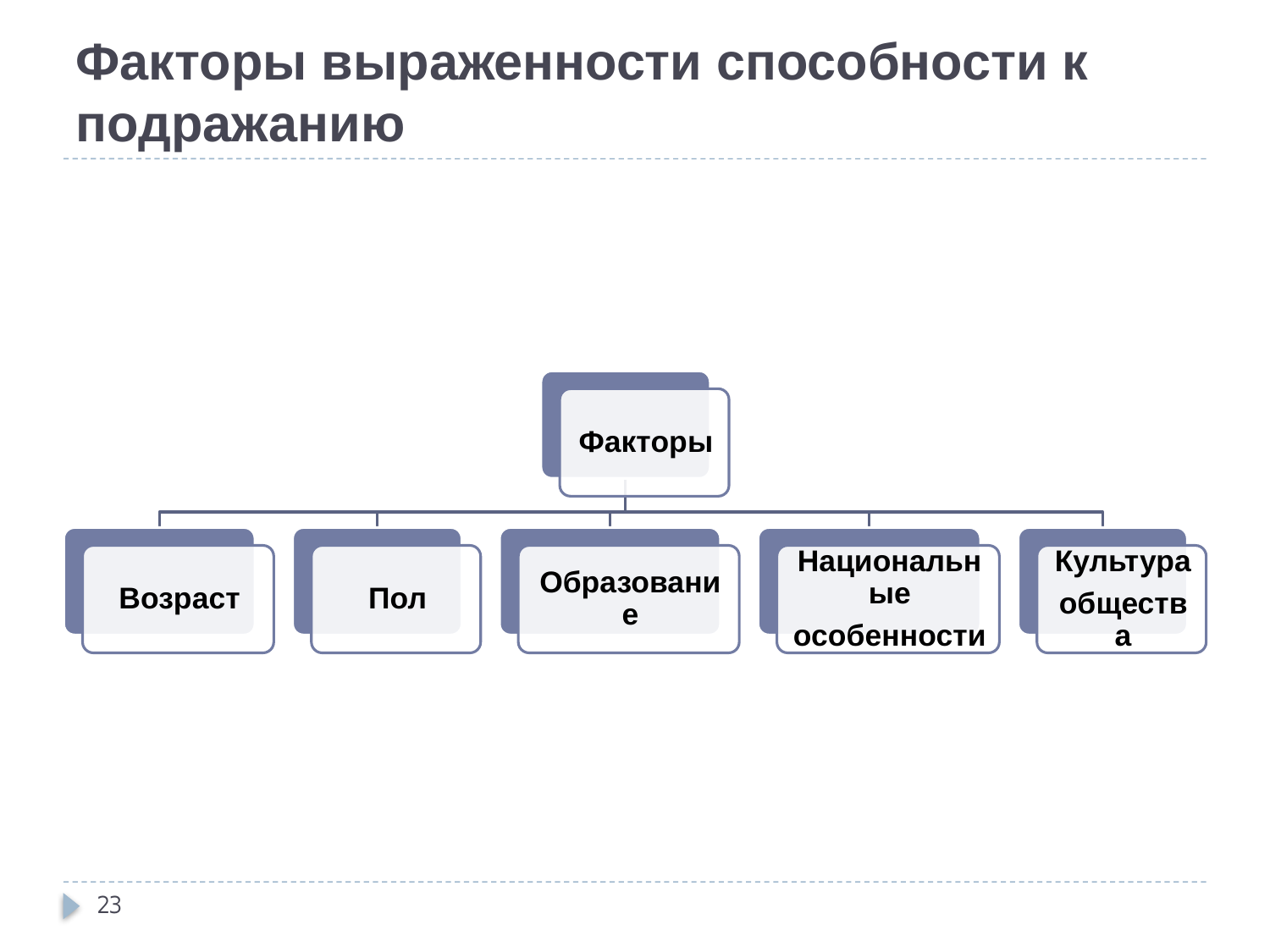

# Факторы выраженности способности к подражанию
Факторы
Возраст
Пол
Образование
Национальные
особенности
Культура
общества
23